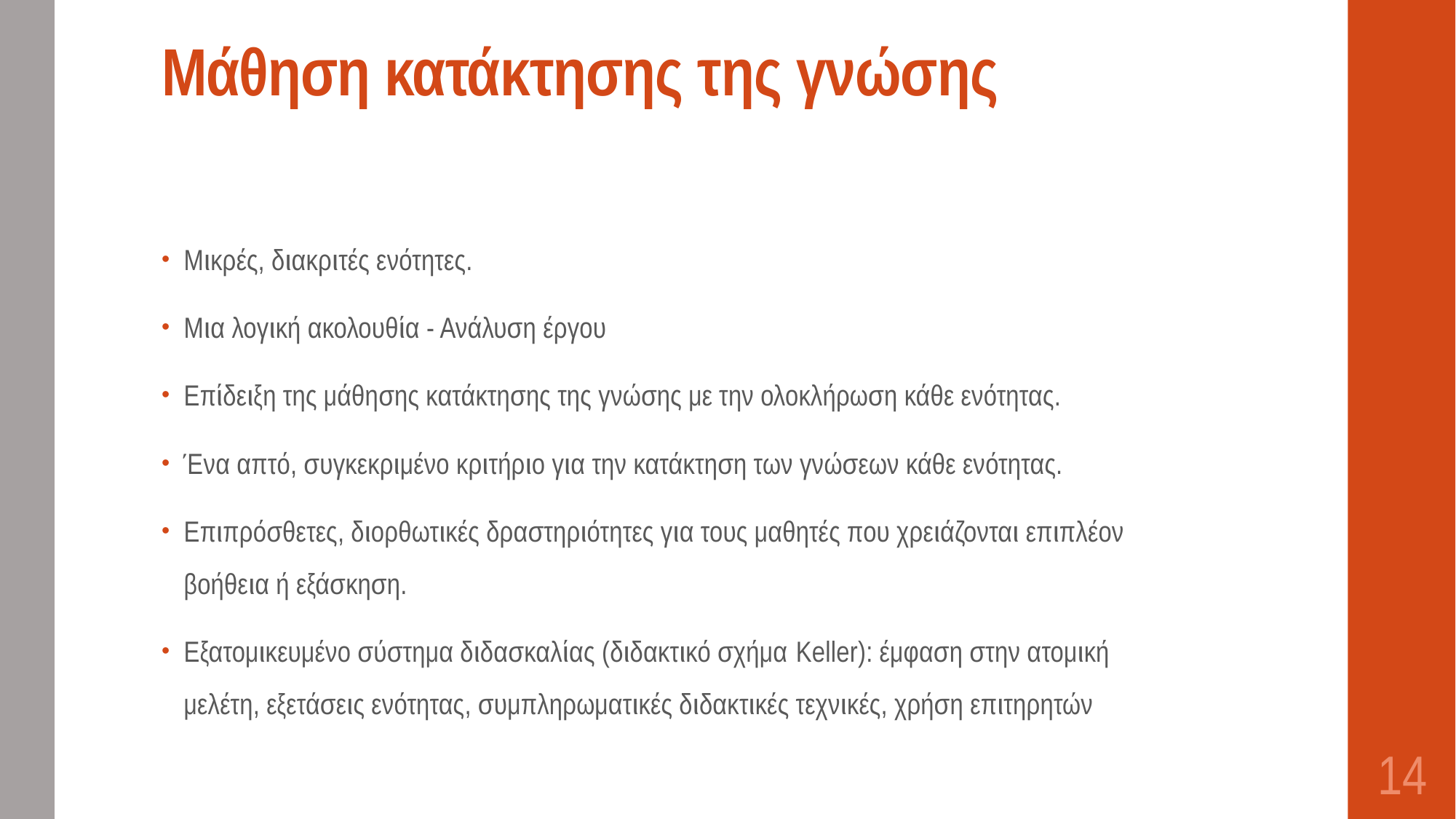

# Μάθηση κατάκτησης της γνώσης
Μικρές, διακριτές ενότητες.
Μια λογική ακολουθία - Ανάλυση έργου
Επίδειξη της μάθησης κατάκτησης της γνώσης με την ολοκλήρωση κάθε ενότητας.
Ένα απτό, συγκεκριμένο κριτήριο για την κατάκτηση των γνώσεων κάθε ενότητας.
Επιπρόσθετες, διορθωτικές δραστηριότητες για τους μαθητές που χρειάζονται επιπλέον βοήθεια ή εξάσκηση.
Εξατομικευμένο σύστημα διδασκαλίας (διδακτικό σχήμα Keller): έμφαση στην ατομική μελέτη, εξετάσεις ενότητας, συμπληρωματικές διδακτικές τεχνικές, χρήση επιτηρητών
14